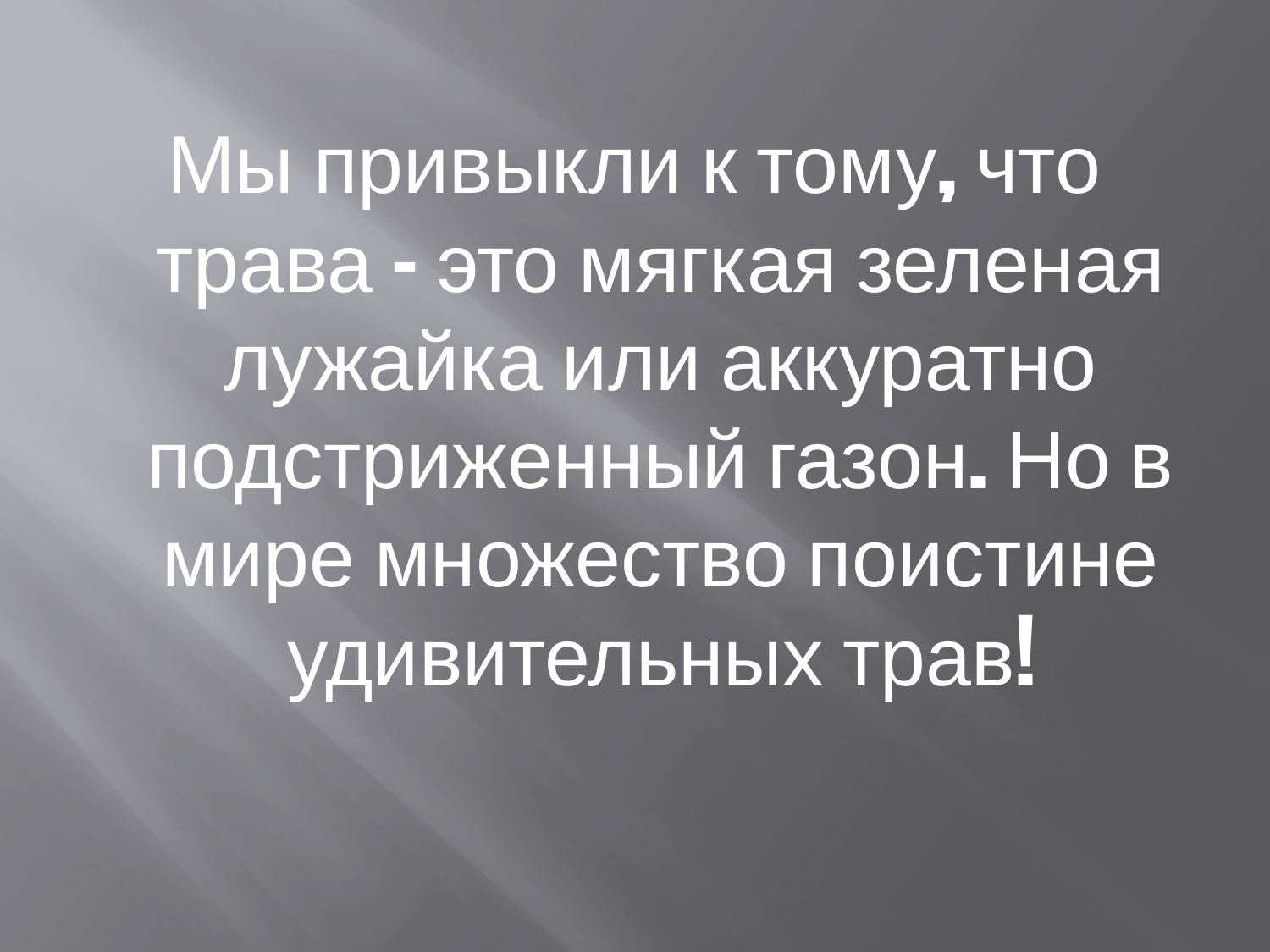

Мы привыкли к тому, что трава – это мягкая зеленая лужайка или аккуратно подстриженный газон. Но в мире множество поистине удивительных трав!